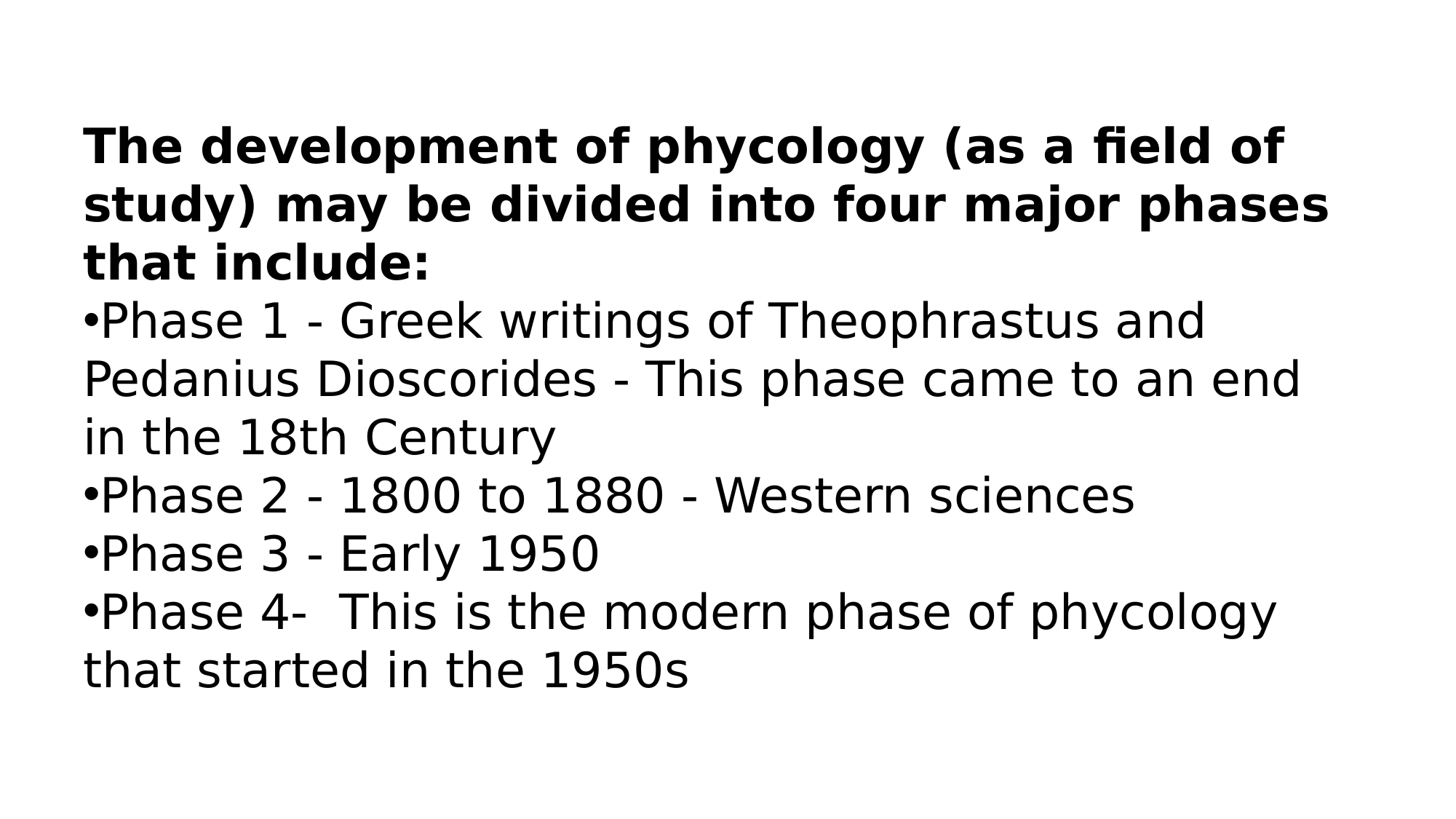

The development of phycology (as a field of study) may be divided into four major phases that include:
Phase 1 - Greek writings of Theophrastus and Pedanius Dioscorides - This phase came to an end in the 18th Century
Phase 2 - 1800 to 1880 - Western sciences
Phase 3 - Early 1950
Phase 4-  This is the modern phase of phycology that started in the 1950s